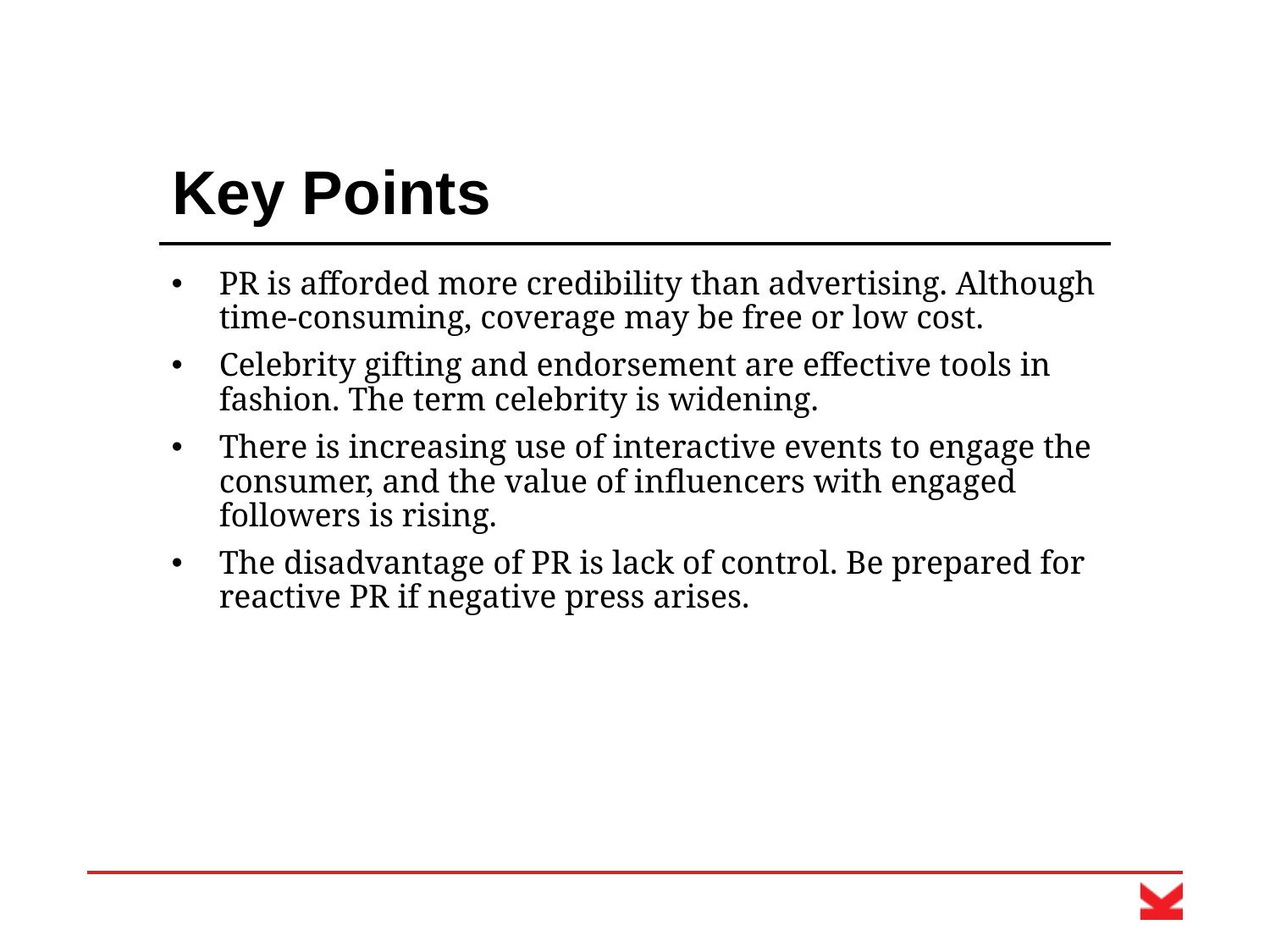

# Key Points
PR is afforded more credibility than advertising. Although time-consuming, coverage may be free or low cost.
Celebrity gifting and endorsement are effective tools in fashion. The term celebrity is widening.
There is increasing use of interactive events to engage the consumer, and the value of influencers with engaged followers is rising.
The disadvantage of PR is lack of control. Be prepared for reactive PR if negative press arises.